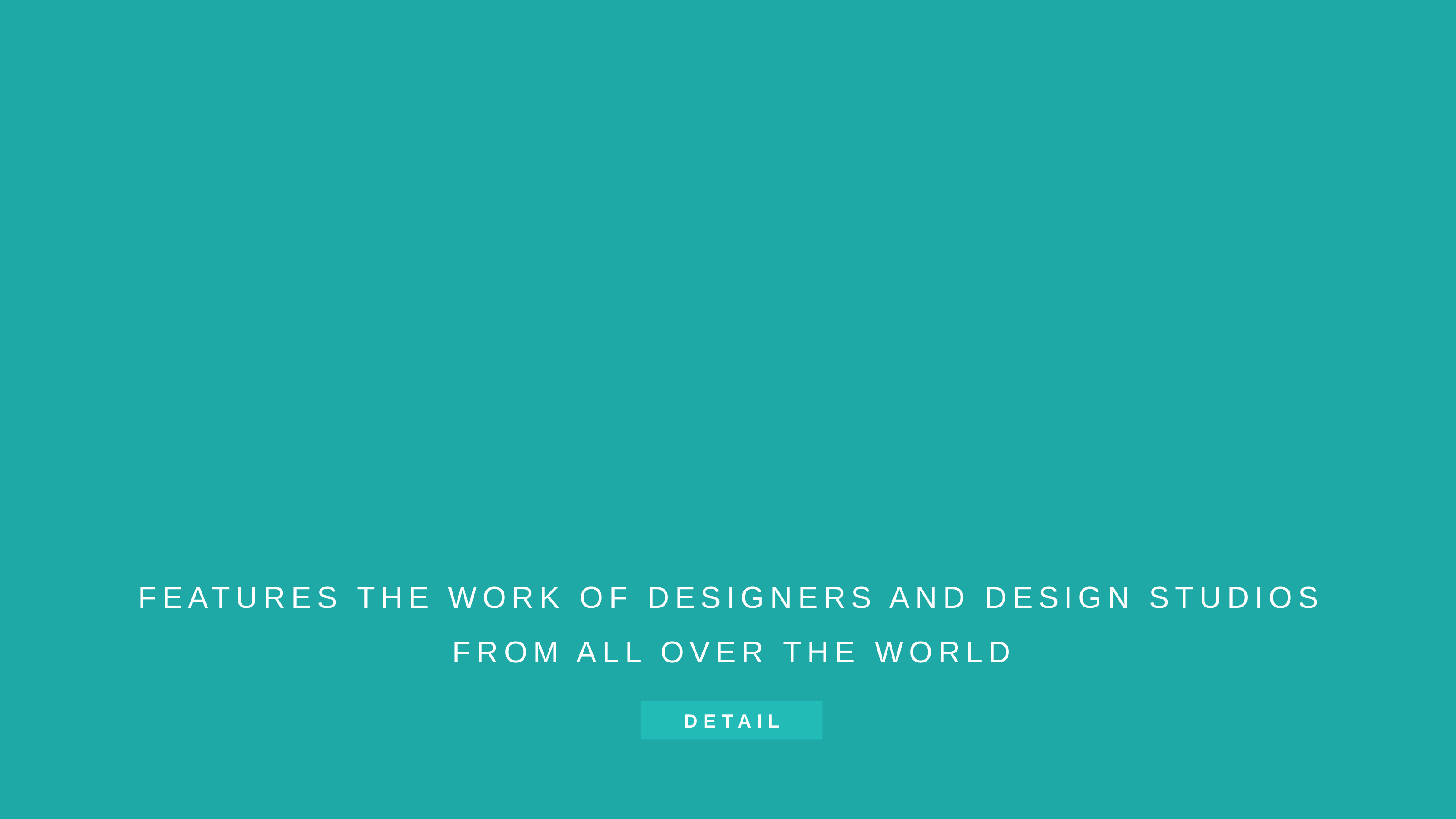

FEATURES THE WORK OF DESIGNERS AND DESIGN STUDIOS FROM ALL OVER THE WORLD
DETAIL